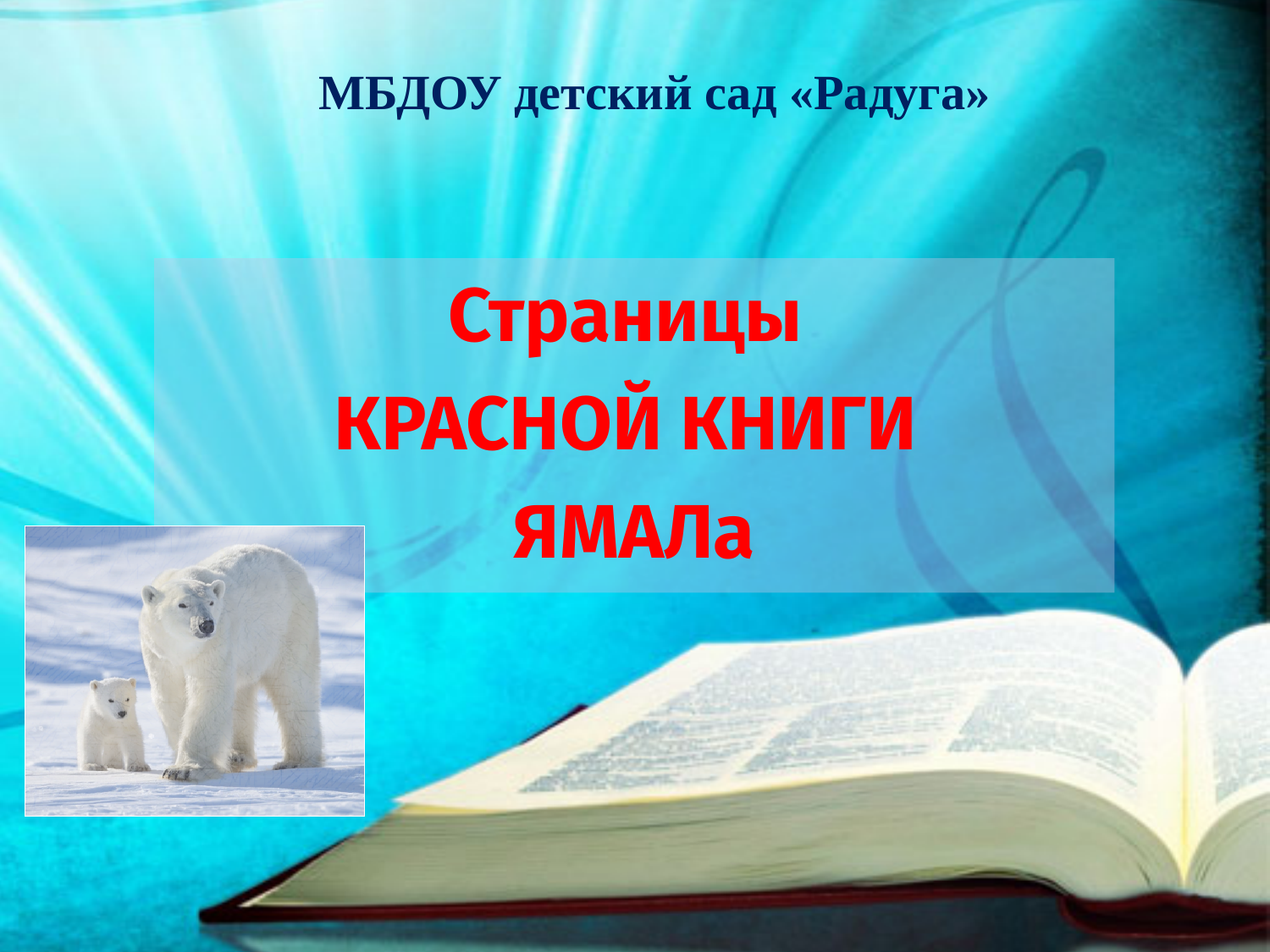

Страницы
КРАСНОЙ КНИГИ
ЯМАЛа
МБДОУ детский сад «Радуга»